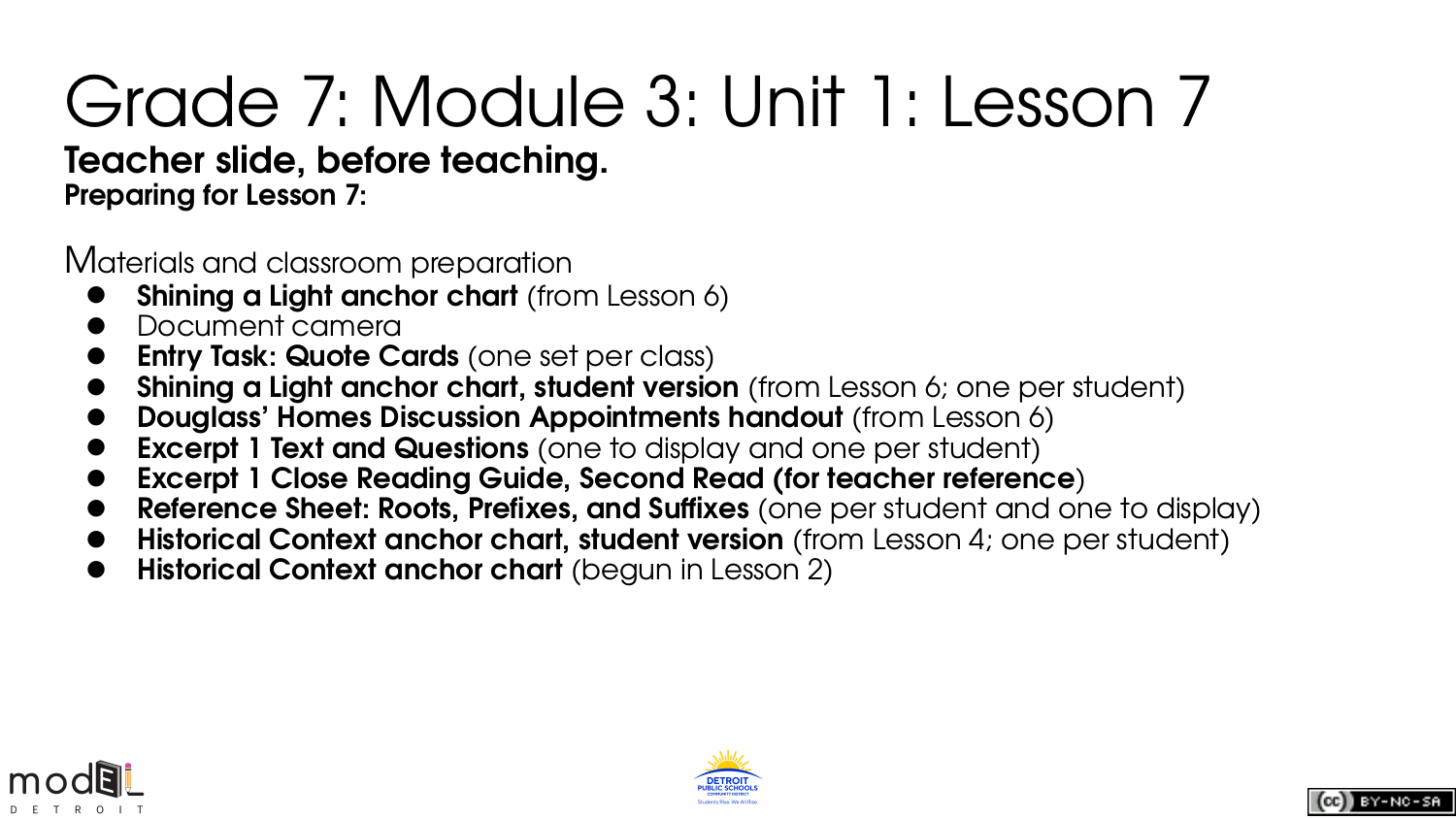

Grade 7: Module 3: Unit 1: Lesson 7
Teacher slide, before teaching.
Preparing for Lesson 7:

Materials and classroom preparation
Shining a Light anchor chart (from Lesson 6)
Document camera
Entry Task: Quote Cards (one set per class)
Shining a Light anchor chart, student version (from Lesson 6; one per student)
Douglass’ Homes Discussion Appointments handout (from Lesson 6)
Excerpt 1 Text and Questions (one to display and one per student)
Excerpt 1 Close Reading Guide, Second Read (for teacher reference)
Reference Sheet: Roots, Prefixes, and Suffixes (one per student and one to display)
Historical Context anchor chart, student version (from Lesson 4; one per student)
Historical Context anchor chart (begun in Lesson 2)